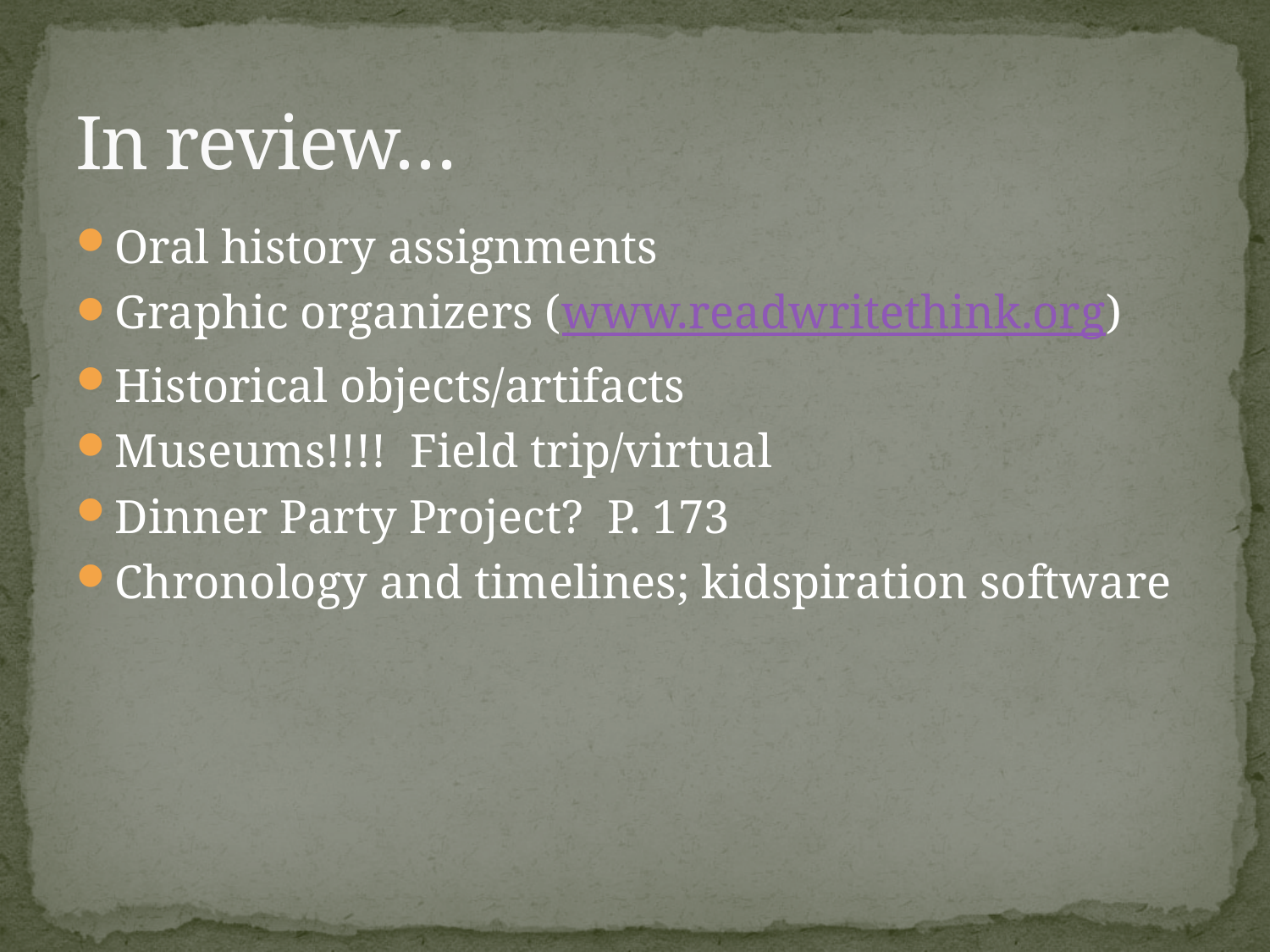

# In review…
Oral history assignments
Graphic organizers (www.readwritethink.org)
Historical objects/artifacts
Museums!!!!  Field trip/virtual
Dinner Party Project?  P. 173
Chronology and timelines; kidspiration software